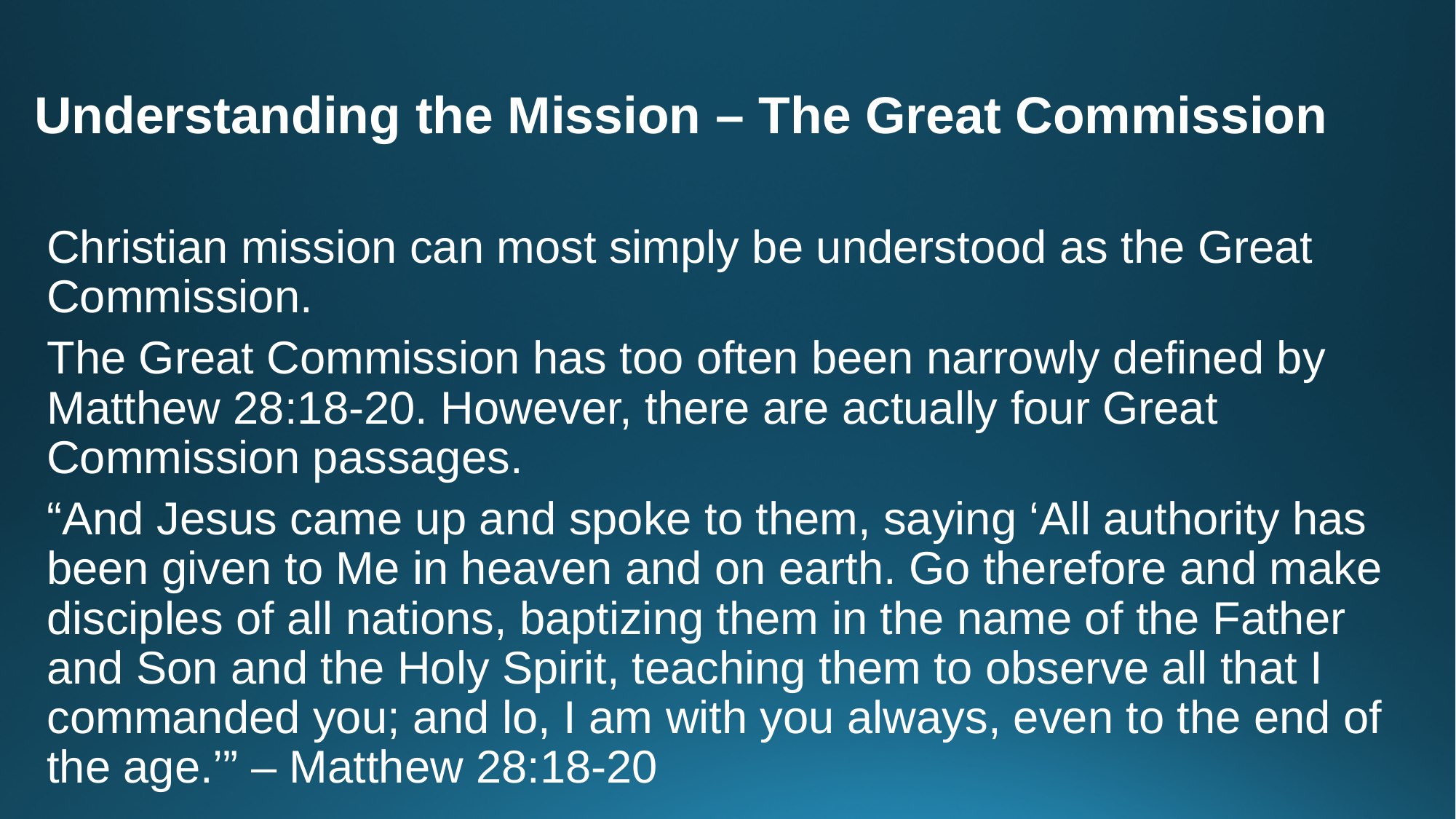

# Understanding the Mission – The Great Commission
Christian mission can most simply be understood as the Great Commission.
The Great Commission has too often been narrowly defined by Matthew 28:18-20. However, there are actually four Great Commission passages.
“And Jesus came up and spoke to them, saying ‘All authority has been given to Me in heaven and on earth. Go therefore and make disciples of all nations, baptizing them in the name of the Father and Son and the Holy Spirit, teaching them to observe all that I commanded you; and lo, I am with you always, even to the end of the age.’” – Matthew 28:18-20